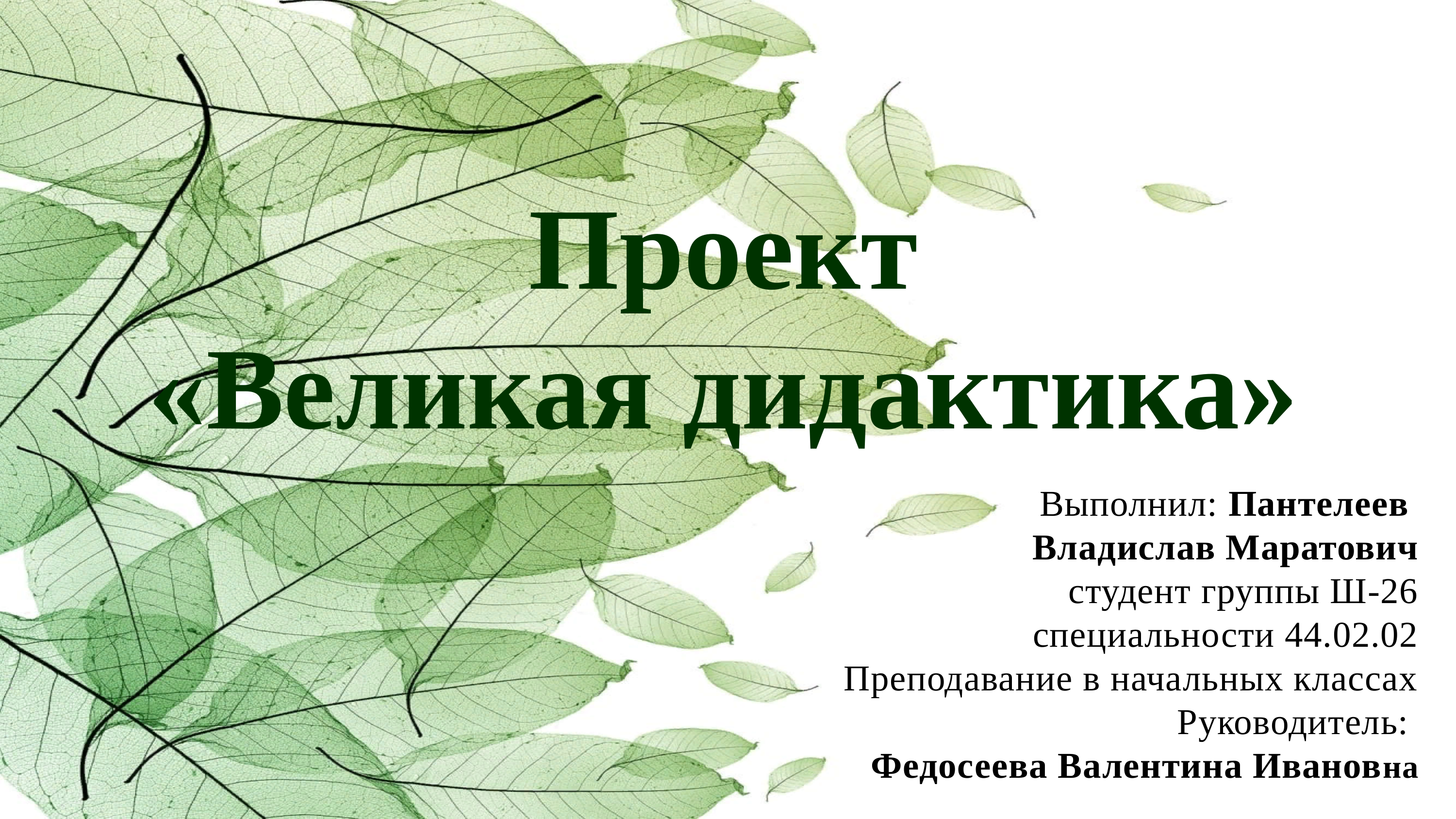

Проект
«Великая дидактика»
Выполнил: Пантелеев
Владислав Маратович
 студент группы Ш-26
специальности 44.02.02
Преподавание в начальных классах
Руководитель:
Федосеева Валентина Ивановна